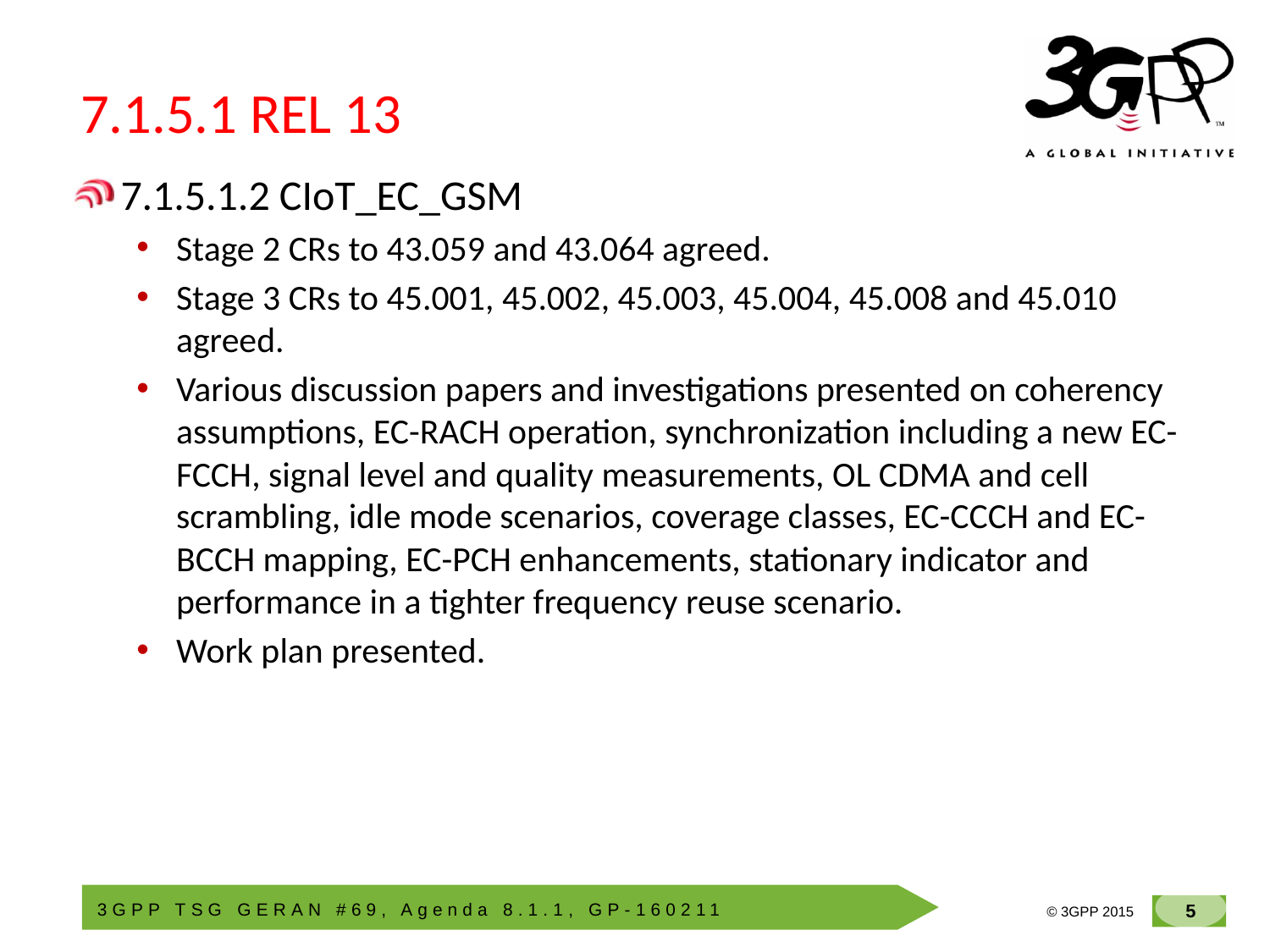

# 7.1.5.1 REL 13
7.1.5.1.2 CIoT_EC_GSM
Stage 2 CRs to 43.059 and 43.064 agreed.
Stage 3 CRs to 45.001, 45.002, 45.003, 45.004, 45.008 and 45.010 agreed.
Various discussion papers and investigations presented on coherency assumptions, EC-RACH operation, synchronization including a new EC-FCCH, signal level and quality measurements, OL CDMA and cell scrambling, idle mode scenarios, coverage classes, EC-CCCH and EC-BCCH mapping, EC-PCH enhancements, stationary indicator and performance in a tighter frequency reuse scenario.
Work plan presented.